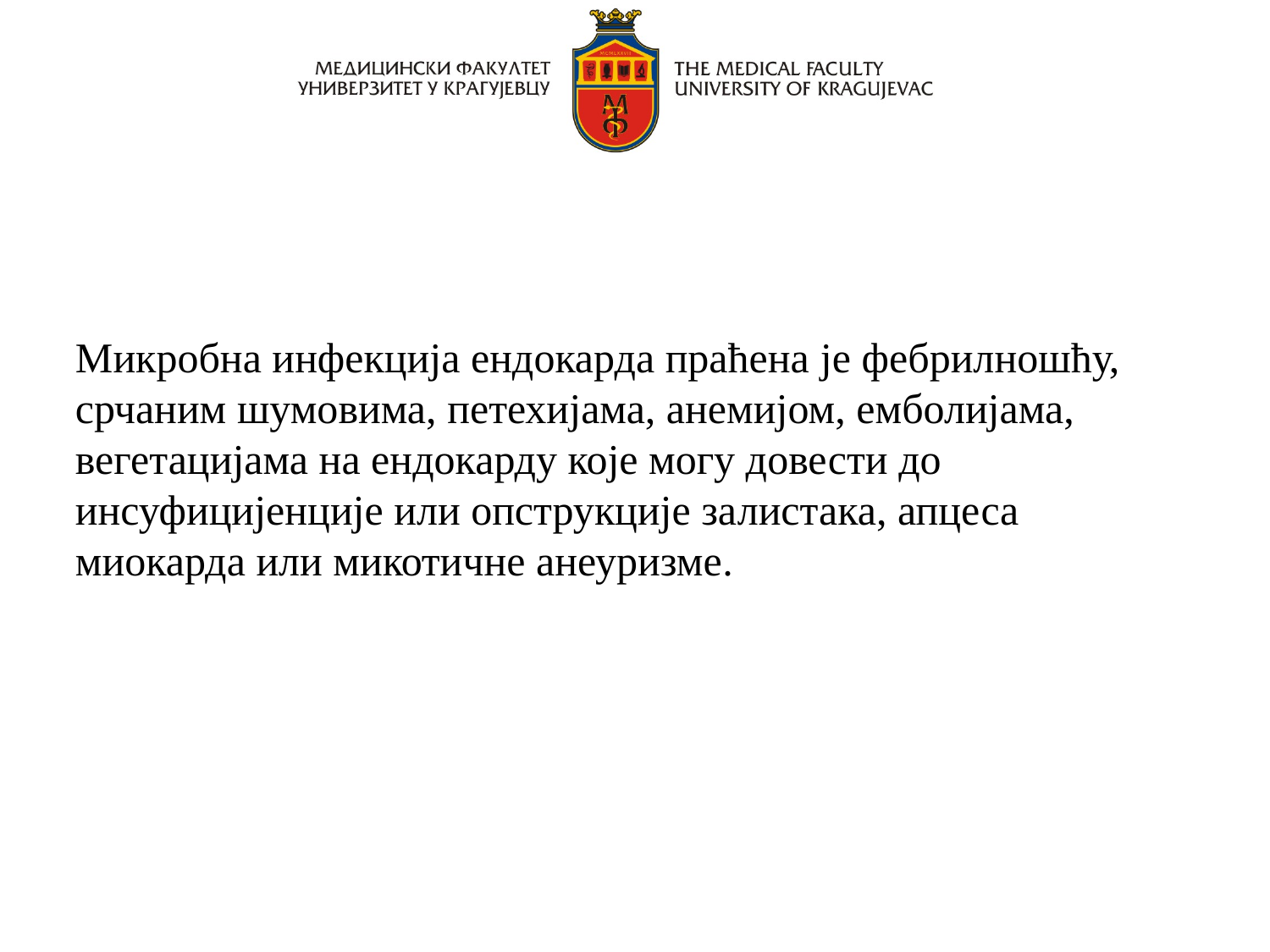

#
Микробна инфекција ендокарда праћена је фебрилношћу, срчаним шумовима, петехијама, анемијом, емболијама, вегетацијама на ендокарду које могу довести до инсуфицијенције или опструкције залистака, апцеса миокарда или микотичне анеуризме.